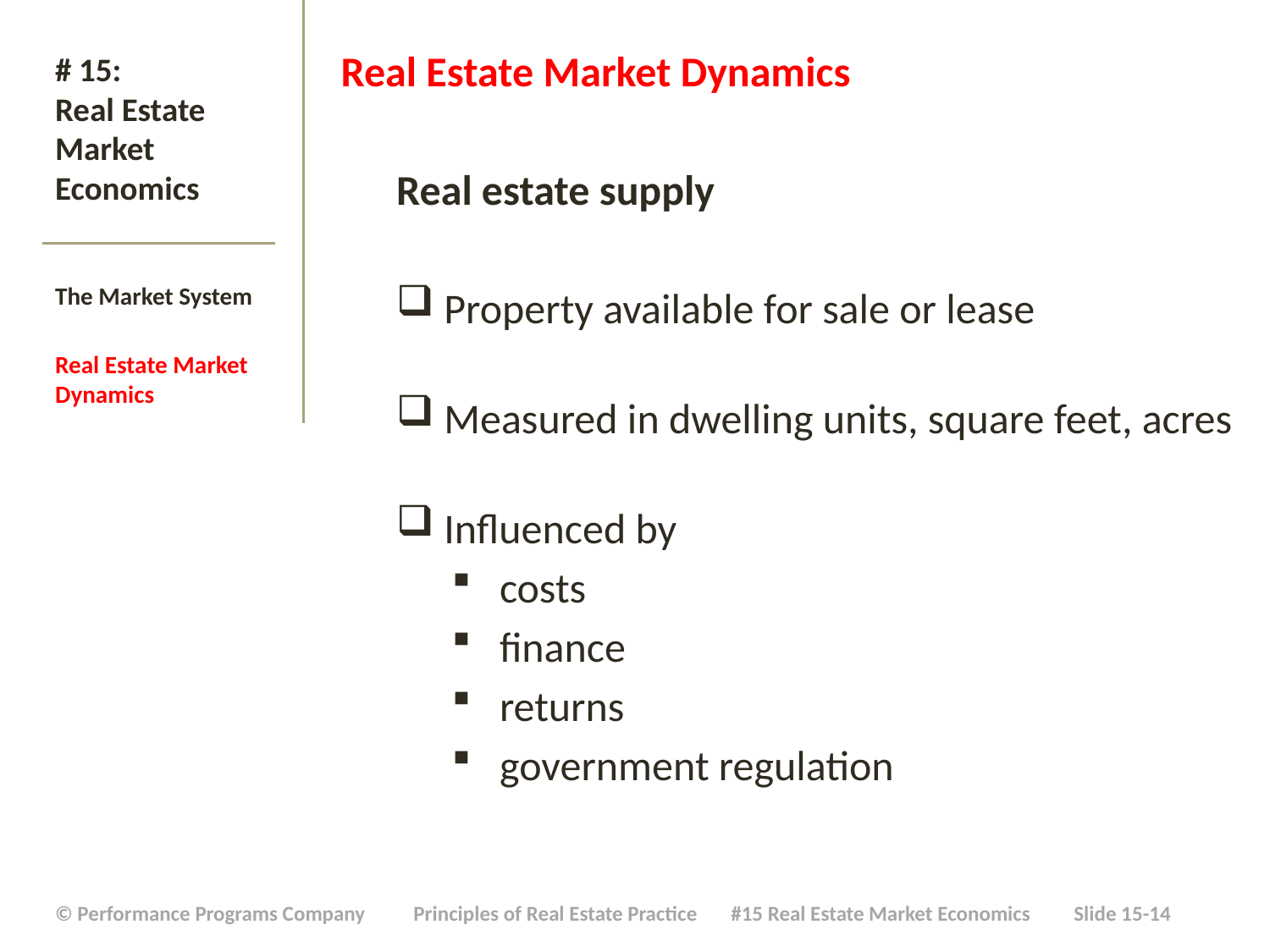

Real Estate Market Dynamics

Real estate supply

Property available for sale or lease
Measured in dwelling units, square feet, acres
Influenced by
costs
finance
returns
government regulation
# # 15: Real Estate Market Economics

The Market System

Real Estate Market Dynamics

| © Performance Programs Company Principles of Real Estate Practice #15 Real Estate Market Economics Slide 15-14 |
| --- |